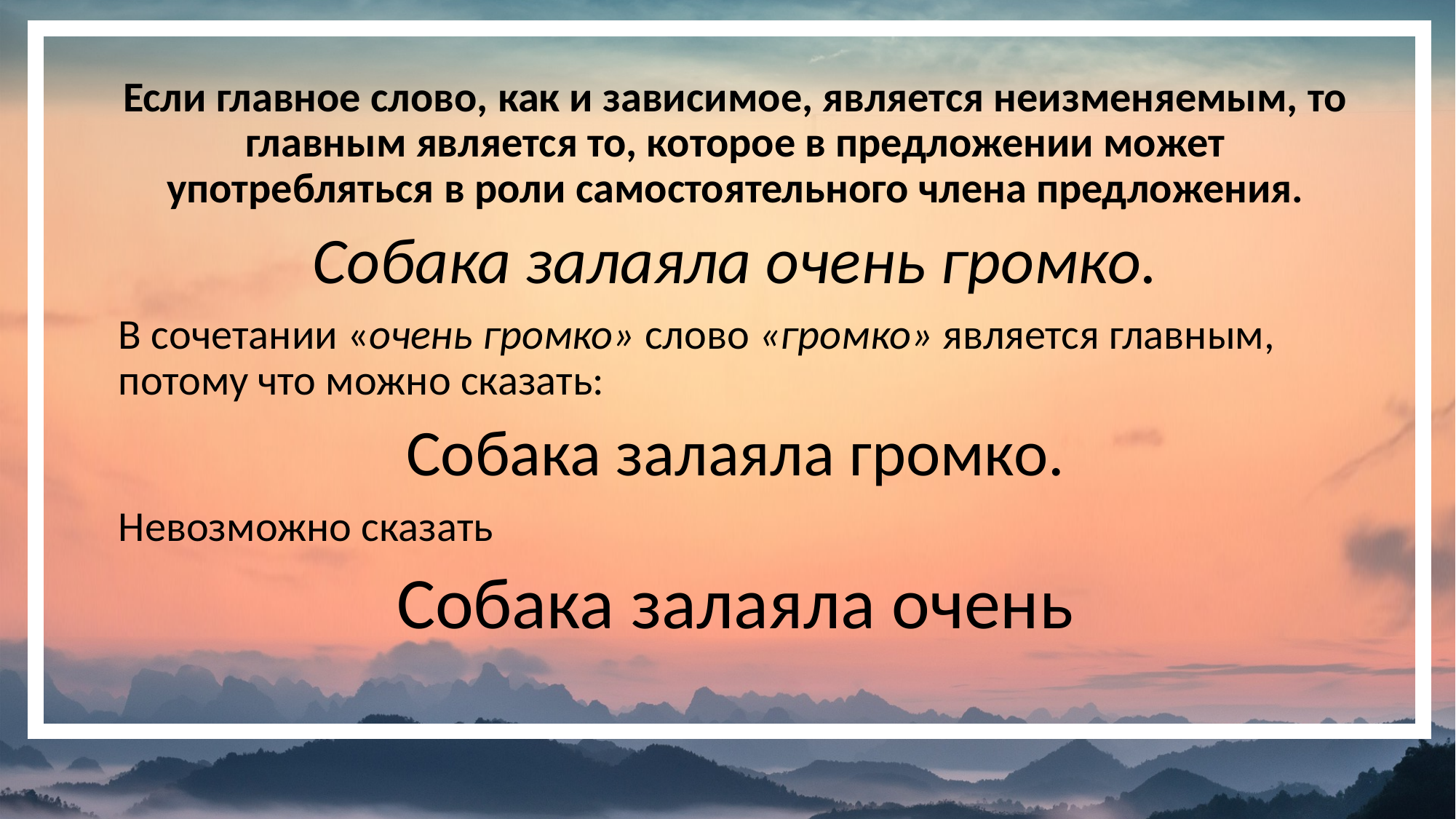

Если главное слово, как и зависимое, является неизменяемым, то главным является то, которое в предложении может употребляться в роли самостоятельного члена предложения.
Собака залаяла очень громко.
В сочетании «очень громко» слово «громко» является главным, потому что можно сказать:
Собака залаяла громко.
Невозможно сказать
Собака залаяла очень